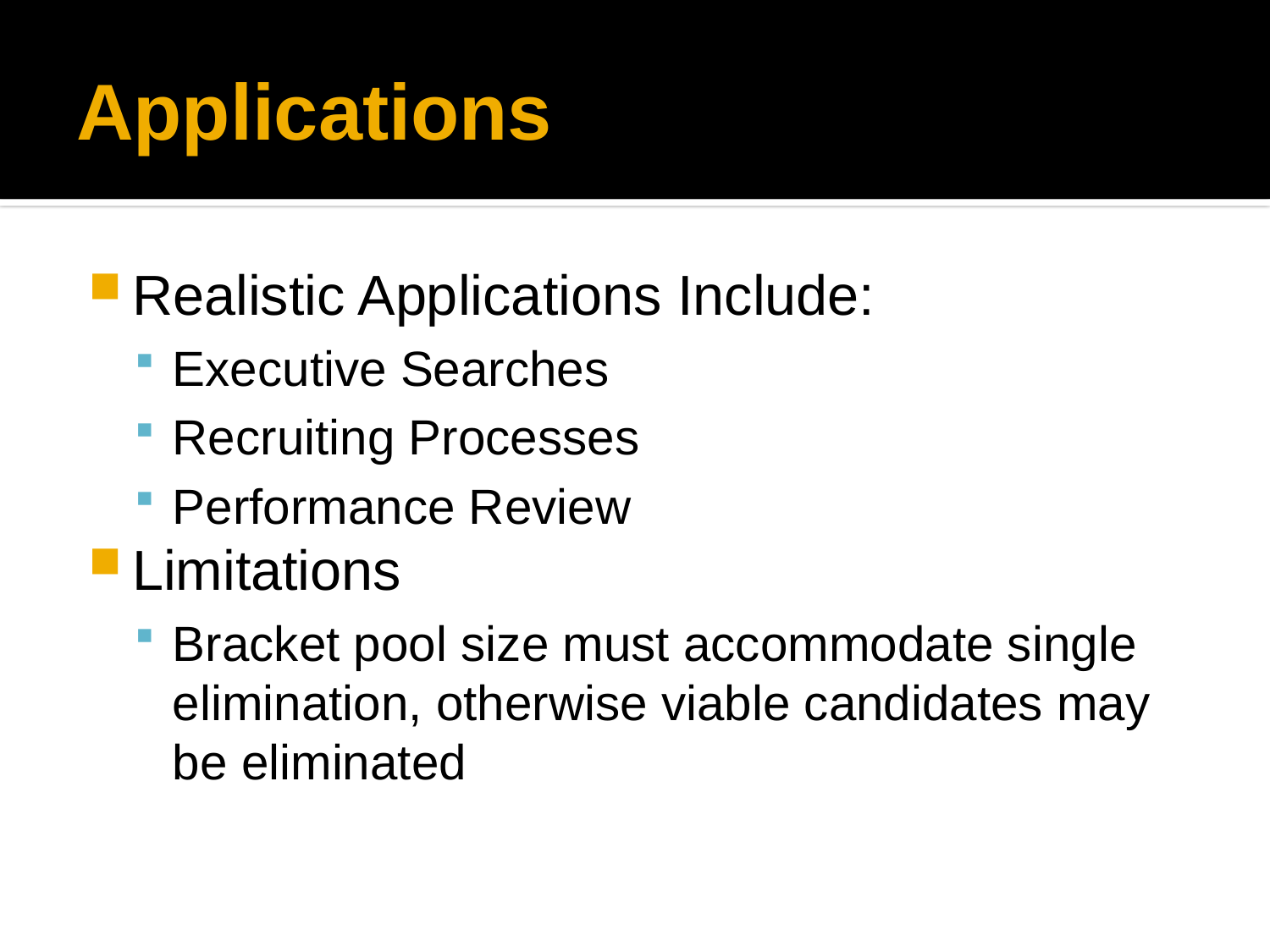

# Applications
Realistic Applications Include:
Executive Searches
Recruiting Processes
Performance Review
Limitations
Bracket pool size must accommodate single elimination, otherwise viable candidates may be eliminated